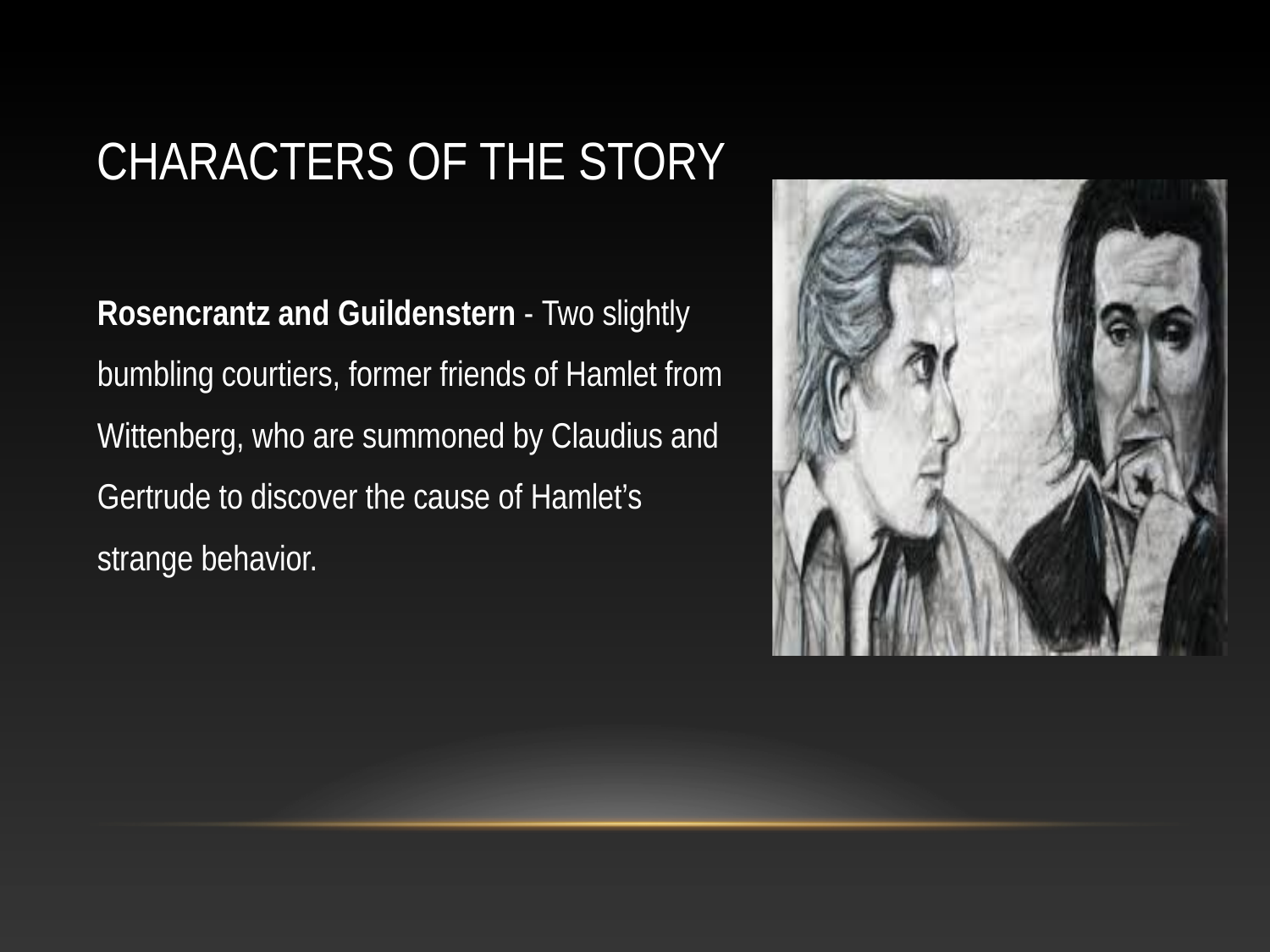

# CHARACTERS OF THE STORY

Rosencrantz and Guildenstern - Two slightly  bumbling courtiers, former friends of Hamlet from  Wittenberg, who are summoned by Claudius and  Gertrude to discover the cause of Hamlet’s  strange behavior.